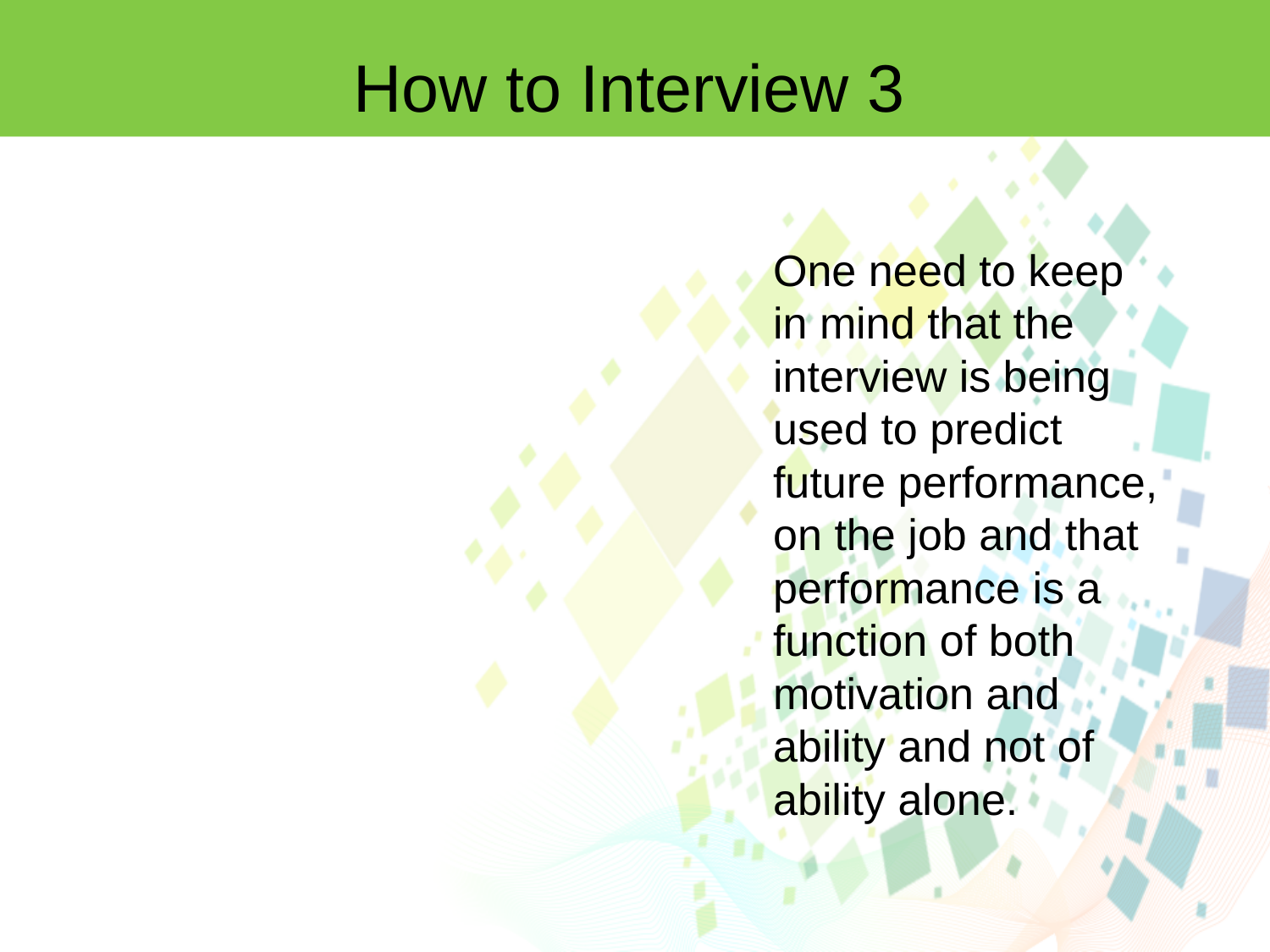

How to Interview 3
One need to keep in mind that the interview is being used to predict future performance, on the job and that performance is a function of both motivation and ability and not of ability alone.